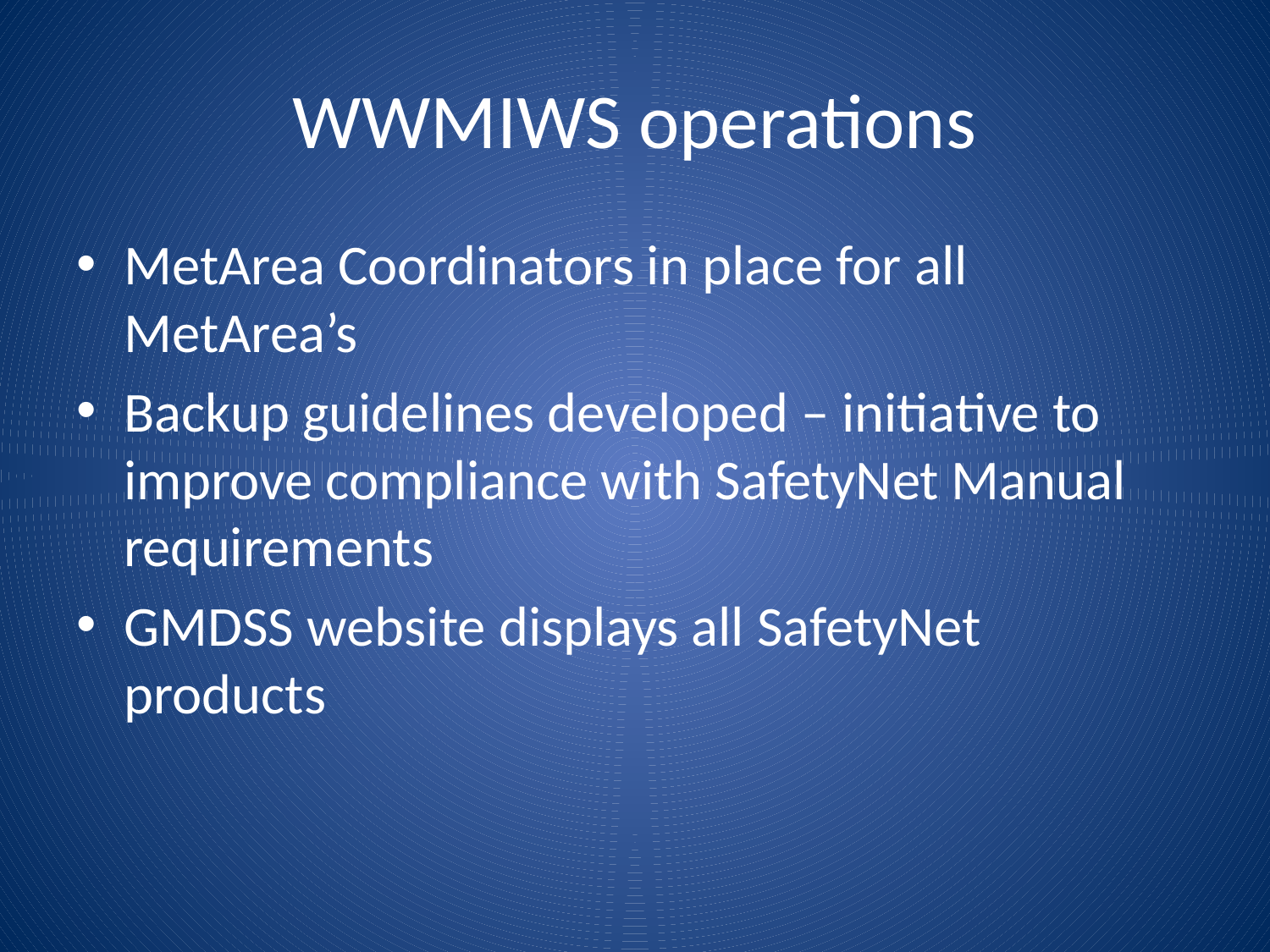

# WWMIWS operations
MetArea Coordinators in place for all MetArea’s
Backup guidelines developed – initiative to improve compliance with SafetyNet Manual requirements
GMDSS website displays all SafetyNet products